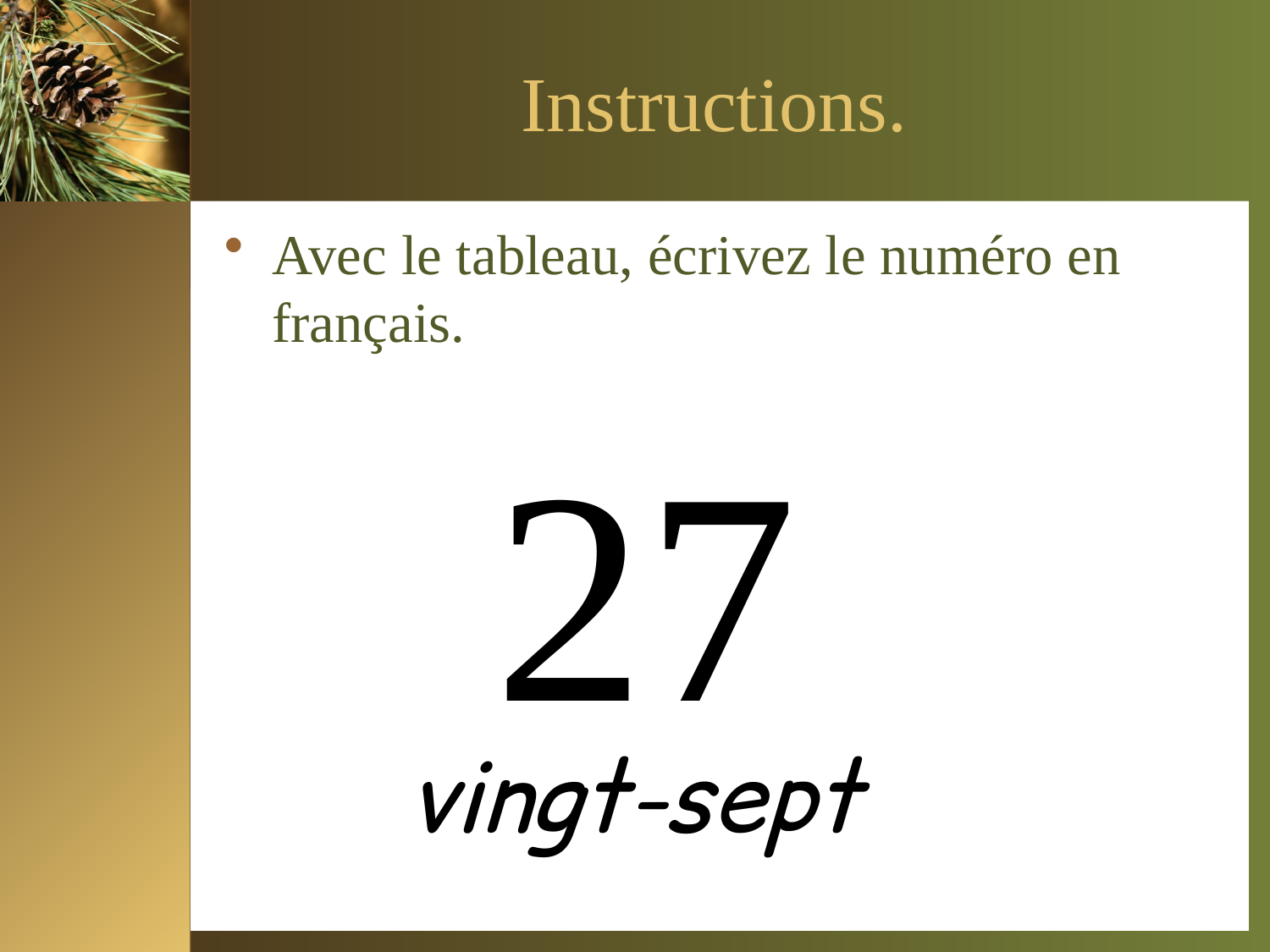

# Instructions.
Avec le tableau, écrivez le numéro en français.
27
vingt-sept